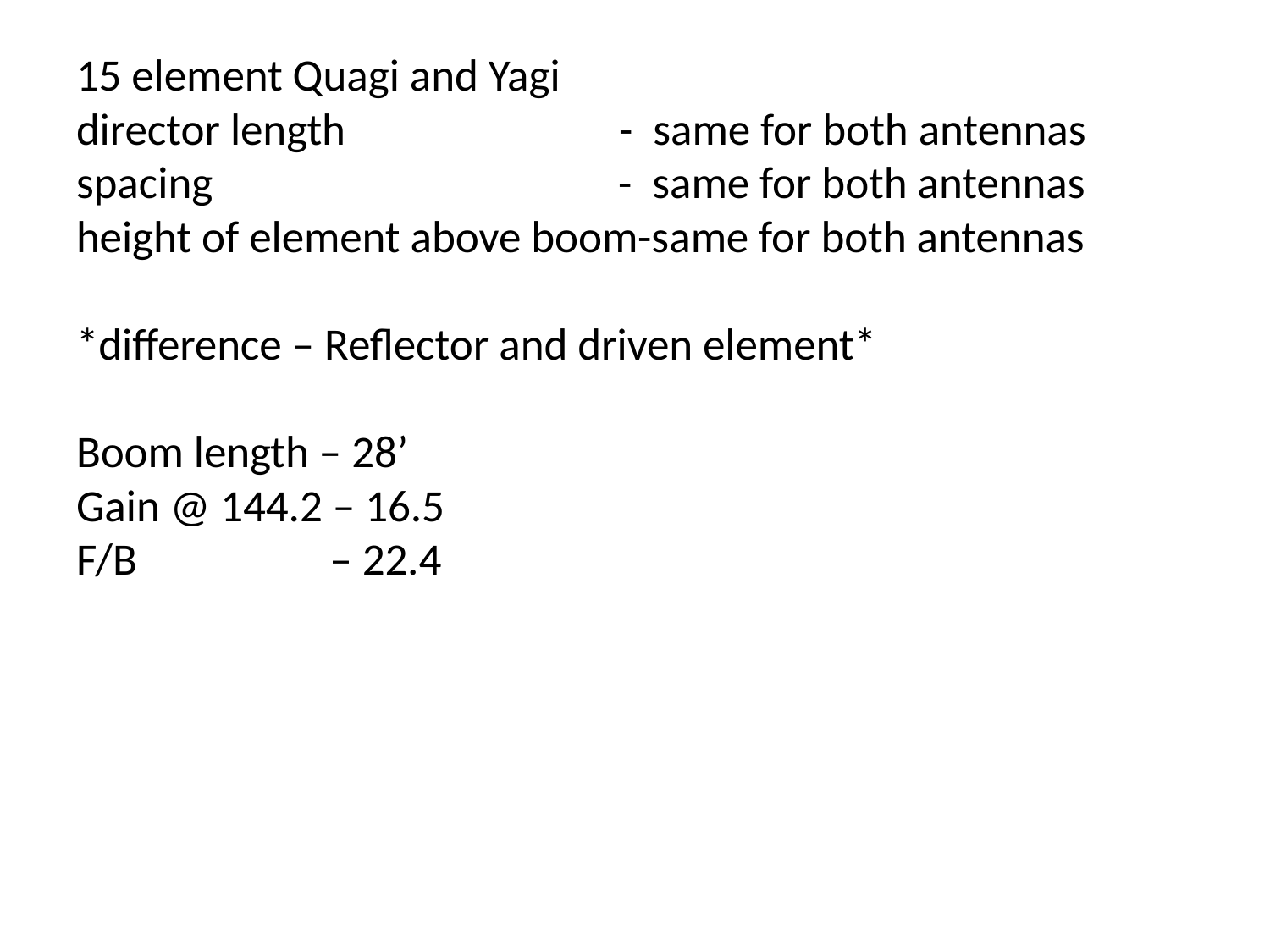

# 15 element Quagi and Yagi director length                           -  same for both antennas spacing                                        -  same for both antennas height of element above boom-same for both antennas *difference – Reflector and driven element* Boom length – 28’ Gain @ 144.2 – 16.5 F/B                   – 22.4